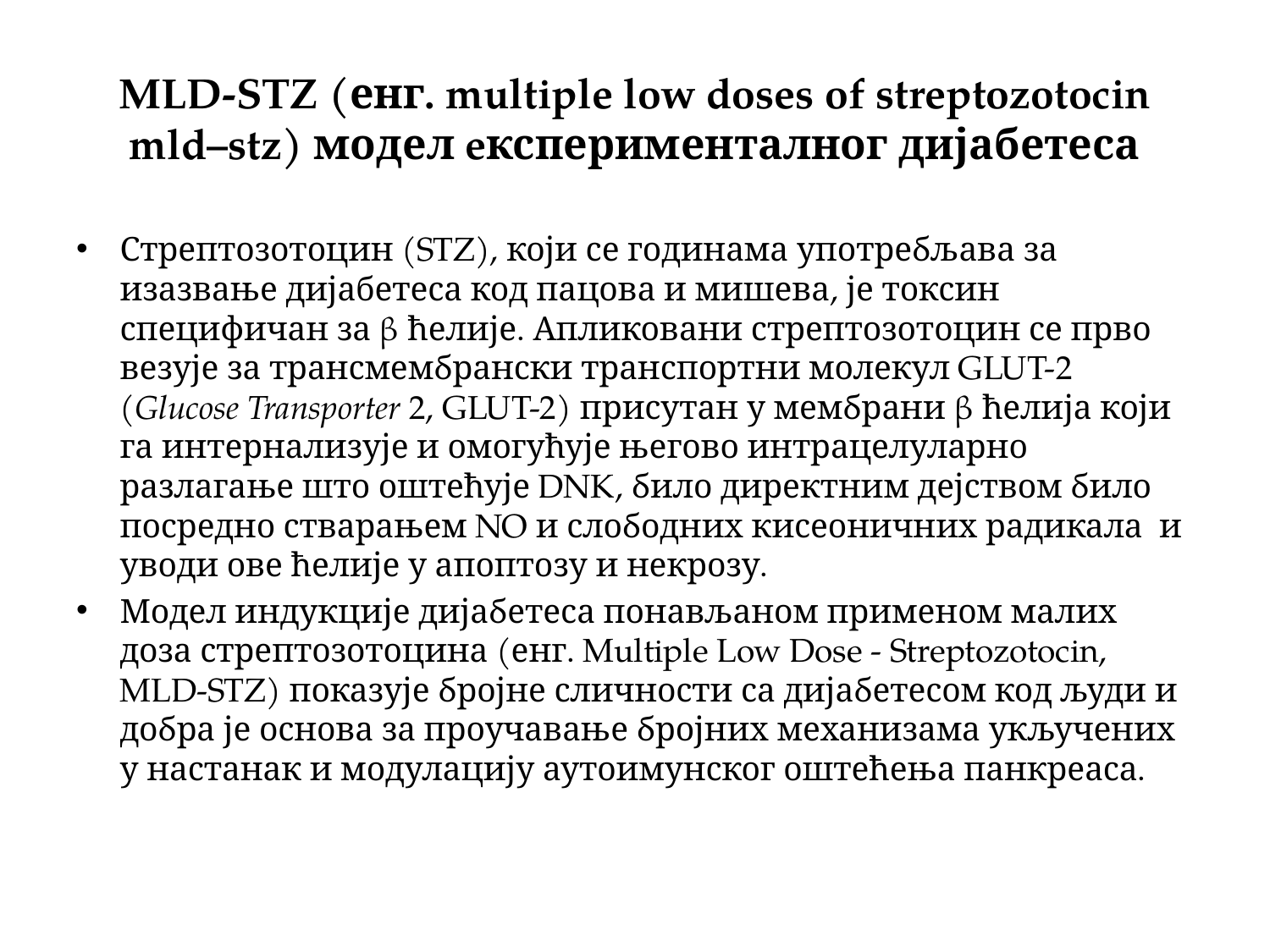

# MLD-STZ (енг. multiple low doses of streptozotocin mld–stz) модел eксперименталног дијабетеса
Стрептозотоцин (STZ), који се годинама употребљава за изазвање дијабетеса код пацова и мишева, је токсин специфичан за β ћелије. Апликовани стрептозотоцин се прво везује за трансмембрански транспортни молекул GLUT-2 (Glucose Transporter 2, GLUT-2) присутан у мембрани β ћелија који га интернализује и омогућује његово интрацелуларно разлагање што оштећује DNK, било директним дејством било посредно стварањем NO и слободних кисеоничних радикала  и уводи ове ћелије у апоптозу и некрозу.
Модел индукције дијабетеса понављаном применом малих доза стрептозотоцина (енг. Multiple Low Dose - Streptozotocin, MLD-STZ) показује бројне сличности са дијабетесом код људи и добра је основа за проучавање бројних механизама укључених у настанак и модулацију аутоимунског оштећења панкреаса.